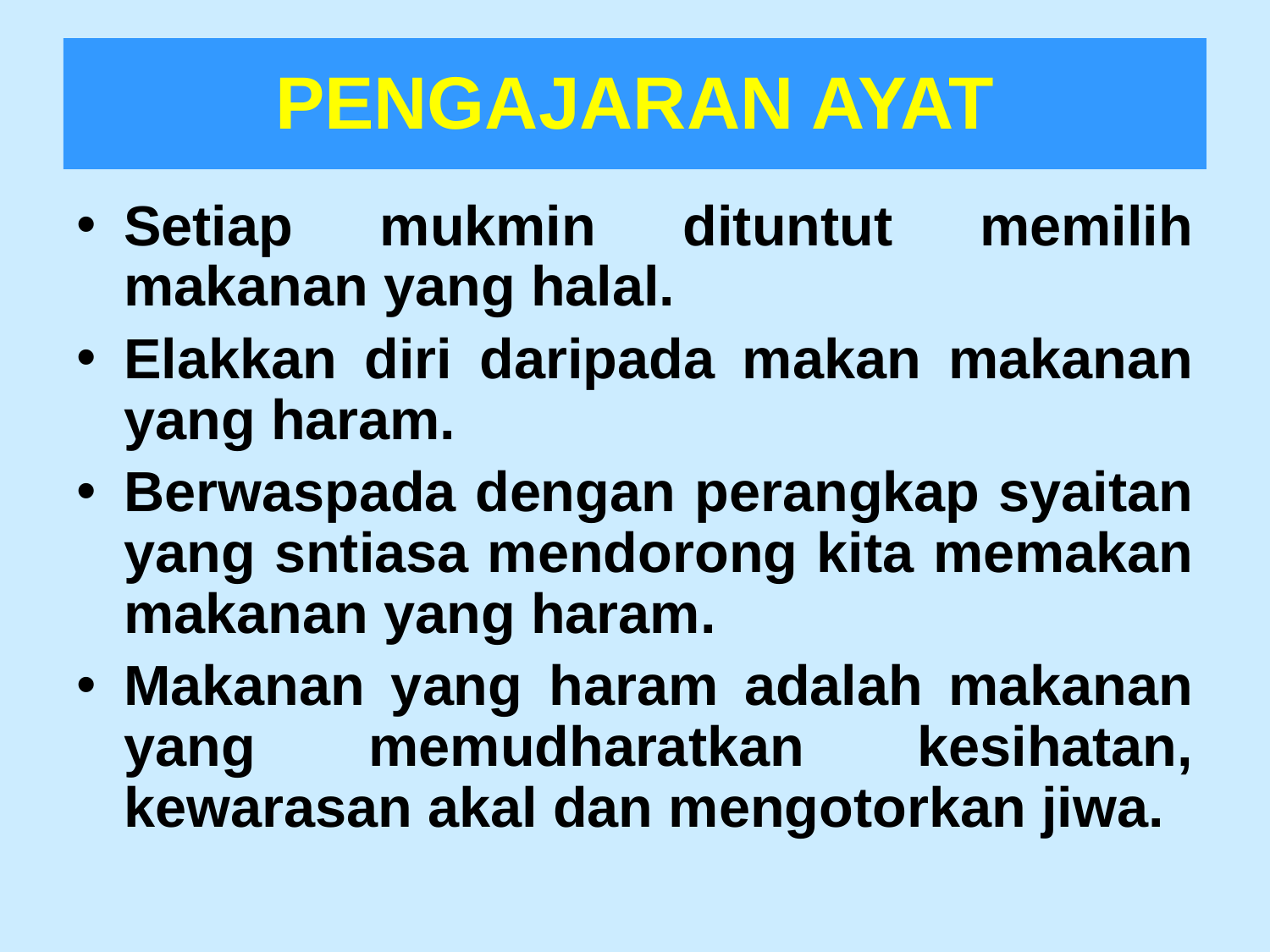

# PENGAJARAN AYAT
PENGAJARAN AYAT
Setiap mukmin dituntut memilih makanan yang halal.
Elakkan diri daripada makan makanan yang haram.
Berwaspada dengan perangkap syaitan yang sntiasa mendorong kita memakan makanan yang haram.
Makanan yang haram adalah makanan yang memudharatkan kesihatan, kewarasan akal dan mengotorkan jiwa.